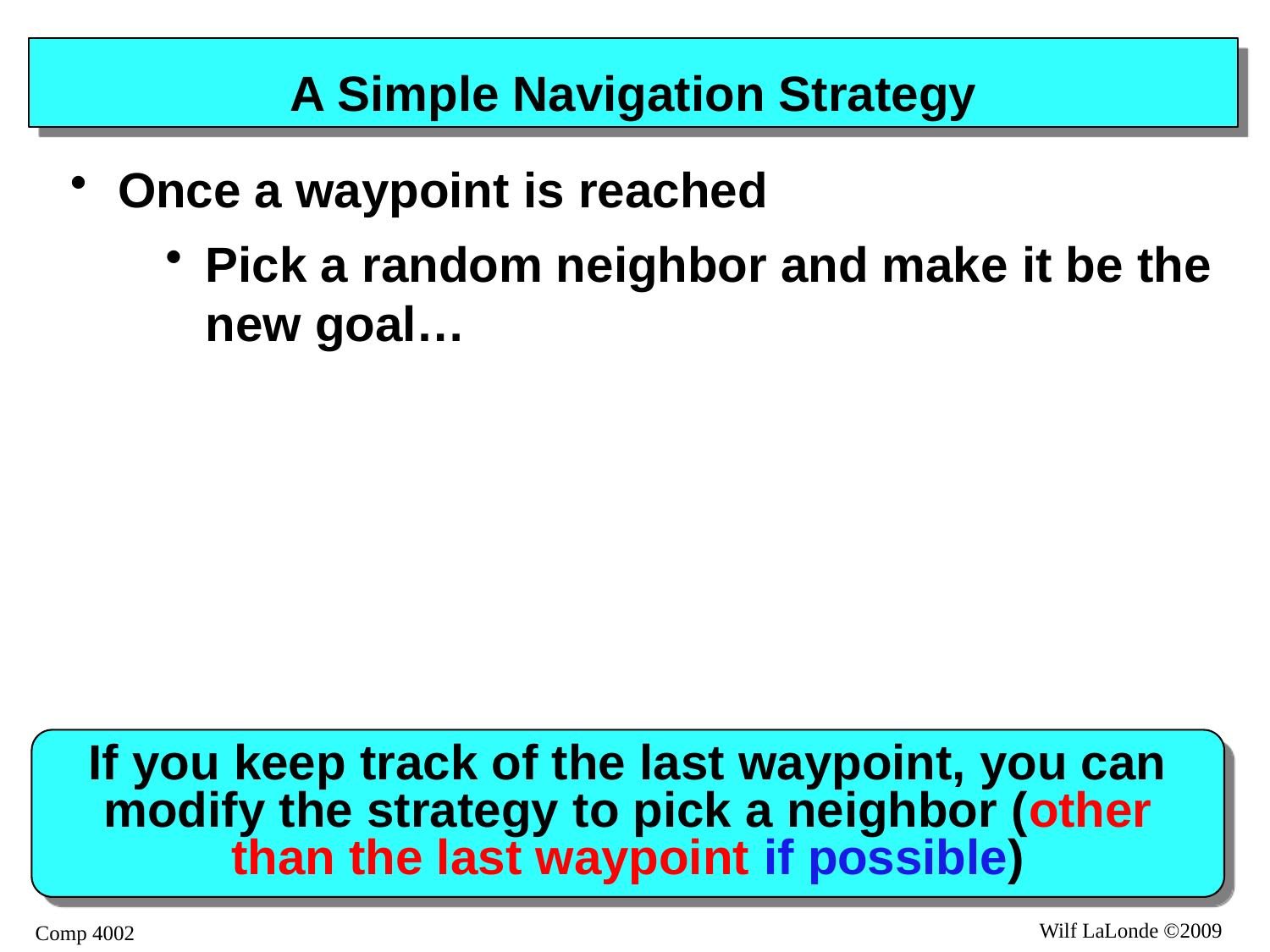

# A Simple Navigation Strategy
Once a waypoint is reached
Pick a random neighbor and make it be the new goal…
If you keep track of the last waypoint, you can modify the strategy to pick a neighbor (other than the last waypoint if possible)